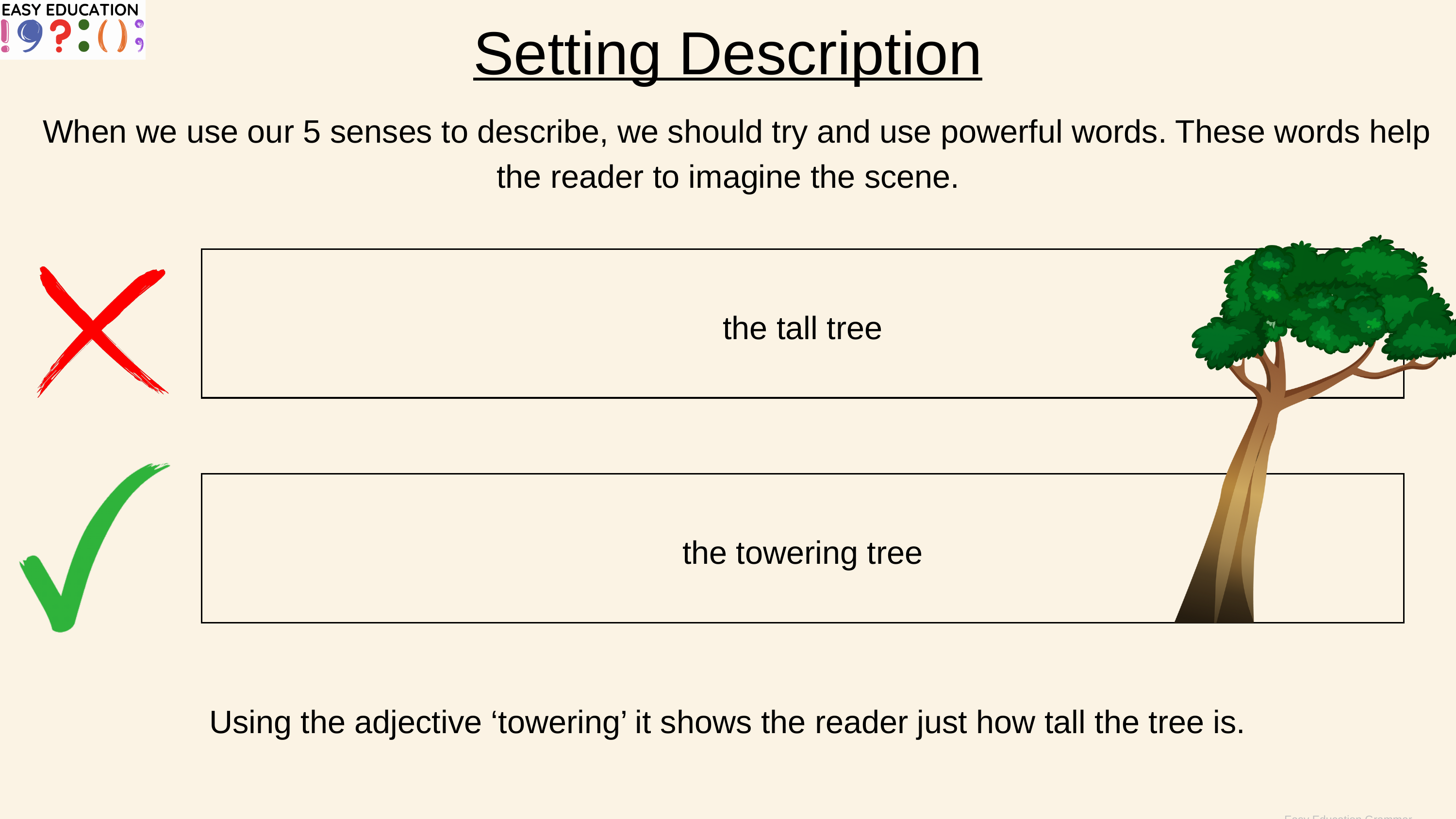

Setting Description
When we use our 5 senses to describe, we should try and use powerful words. These words help the reader to imagine the scene.

the tall tree

the towering tree
Using the adjective ‘towering’ it shows the reader just how tall the tree is.